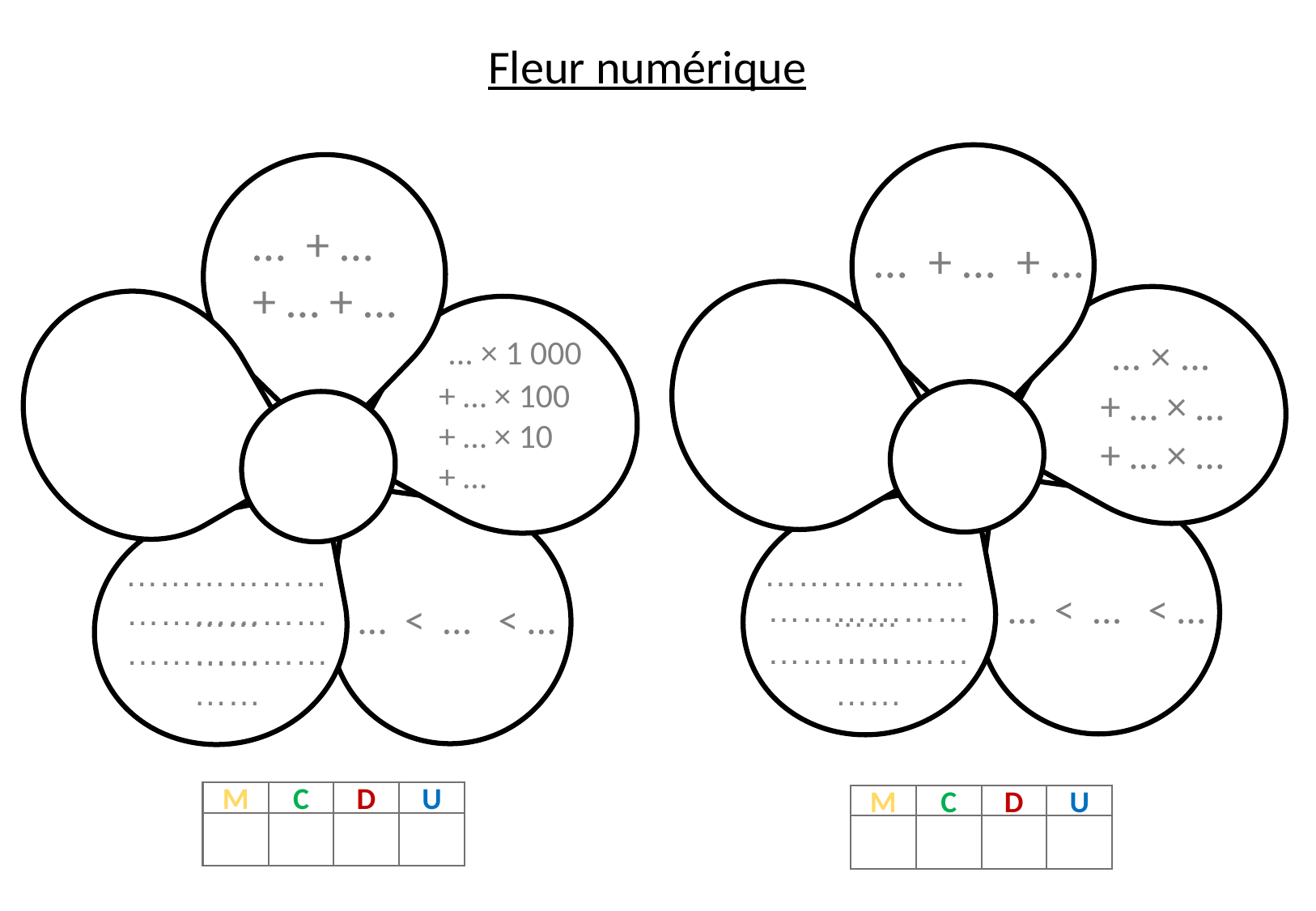

Fleur numérique

…  + …
+ … + …
…  + …  + …
   ... × 1 000
   + … × 100
   + … × 10
   + …
 ... × ...
+ … × …
+ … × …
……………………
……………………
…  <  …   < …
……………………
……………………
…  <  …   < …
……………………
……………………
M
C
D
U

M
C
D
U